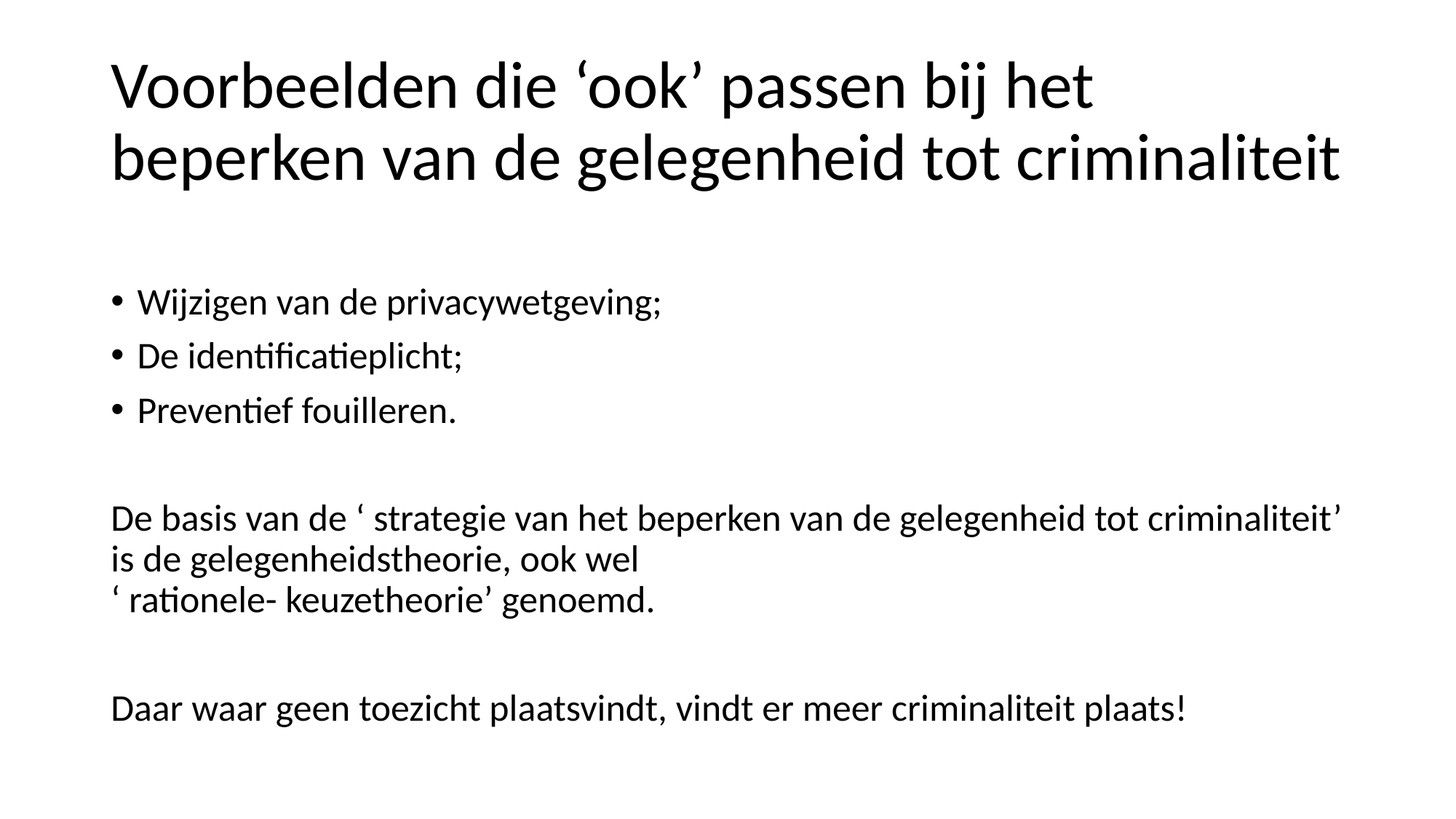

# Voorbeelden die ‘ook’ passen bij het beperken van de gelegenheid tot criminaliteit

Wijzigen van de privacywetgeving;
De identificatieplicht;
Preventief fouilleren.

De basis van de ‘ strategie van het beperken van de gelegenheid tot criminaliteit’ is de gelegenheidstheorie, ook wel
‘ rationele- keuzetheorie’ genoemd.

Daar waar geen toezicht plaatsvindt, vindt er meer criminaliteit plaats!